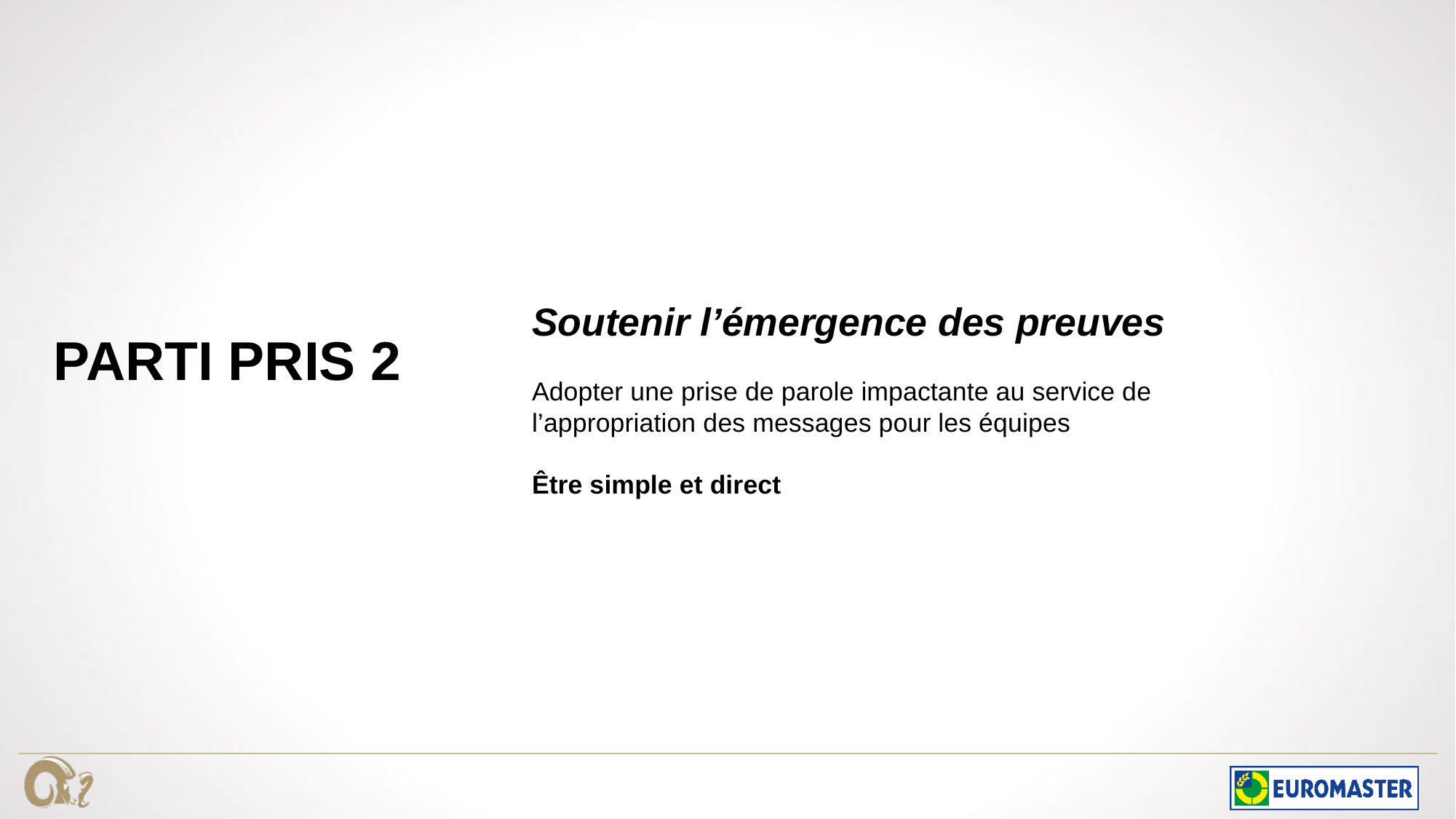

# PARTI PRIS 2
Soutenir l’émergence des preuves

Adopter une prise de parole impactante au service de l’appropriation des messages pour les équipes

Être simple et direct